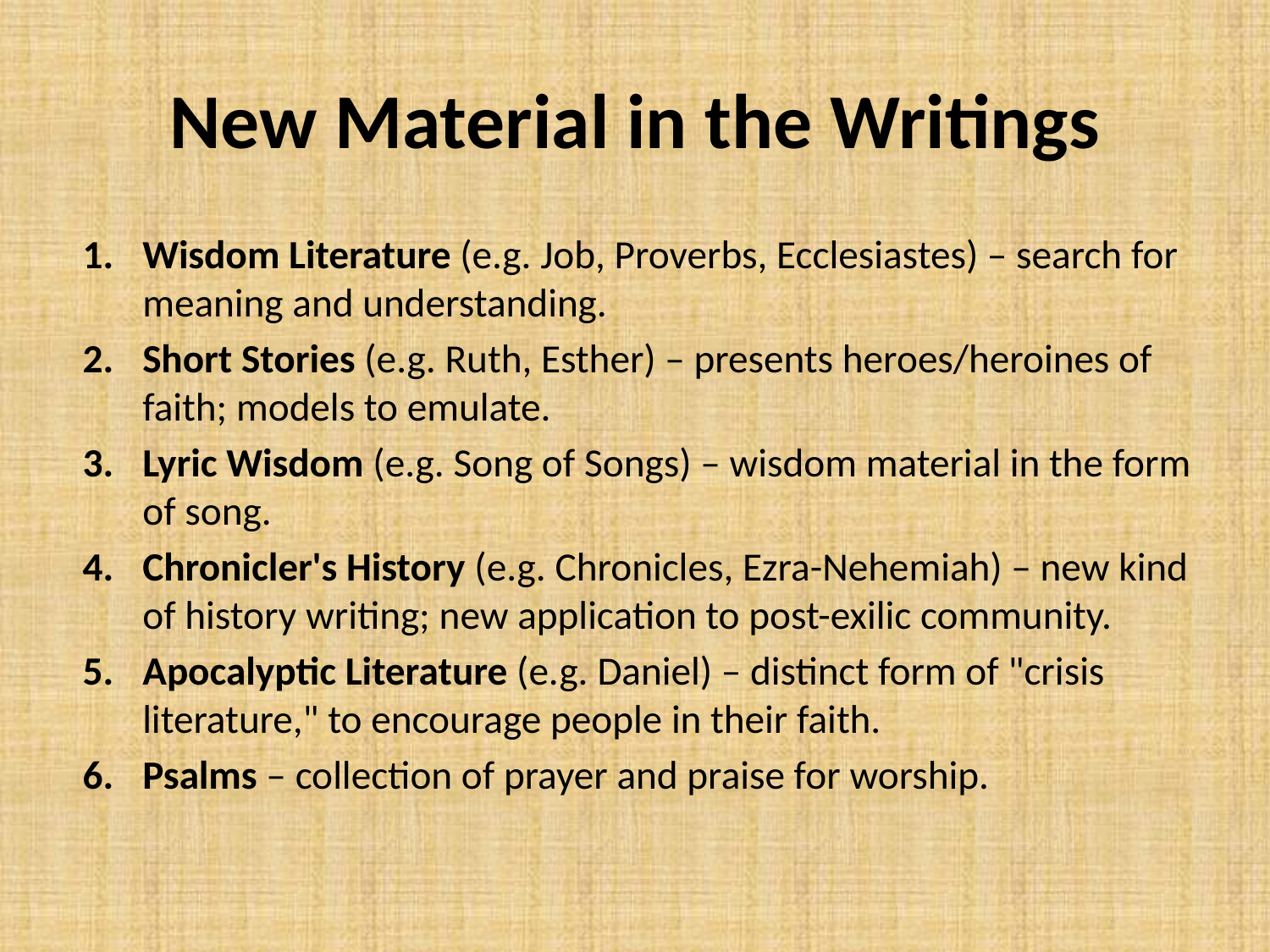

# New Material in the Writings
Wisdom Literature (e.g. Job, Proverbs, Ecclesiastes) – search for meaning and understanding.
Short Stories (e.g. Ruth, Esther) – presents heroes/heroines of faith; models to emulate.
Lyric Wisdom (e.g. Song of Songs) – wisdom material in the form of song.
Chronicler's History (e.g. Chronicles, Ezra-Nehemiah) – new kind of history writing; new application to post-exilic community.
Apocalyptic Literature (e.g. Daniel) – distinct form of "crisis literature," to encourage people in their faith.
Psalms – collection of prayer and praise for worship.